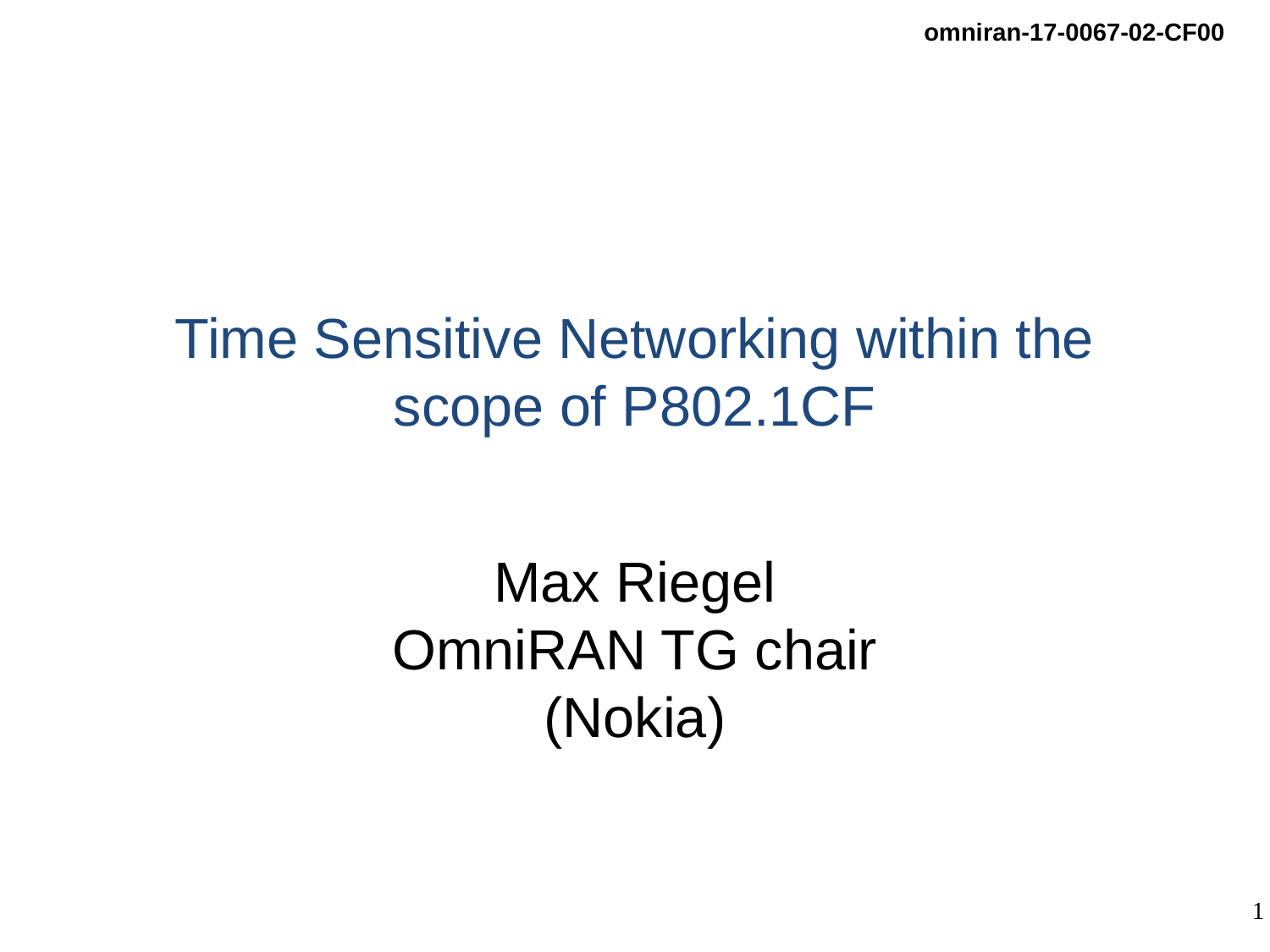

# Time Sensitive Networking within the scope of P802.1CF
Max Riegel
OmniRAN TG chair
(Nokia)